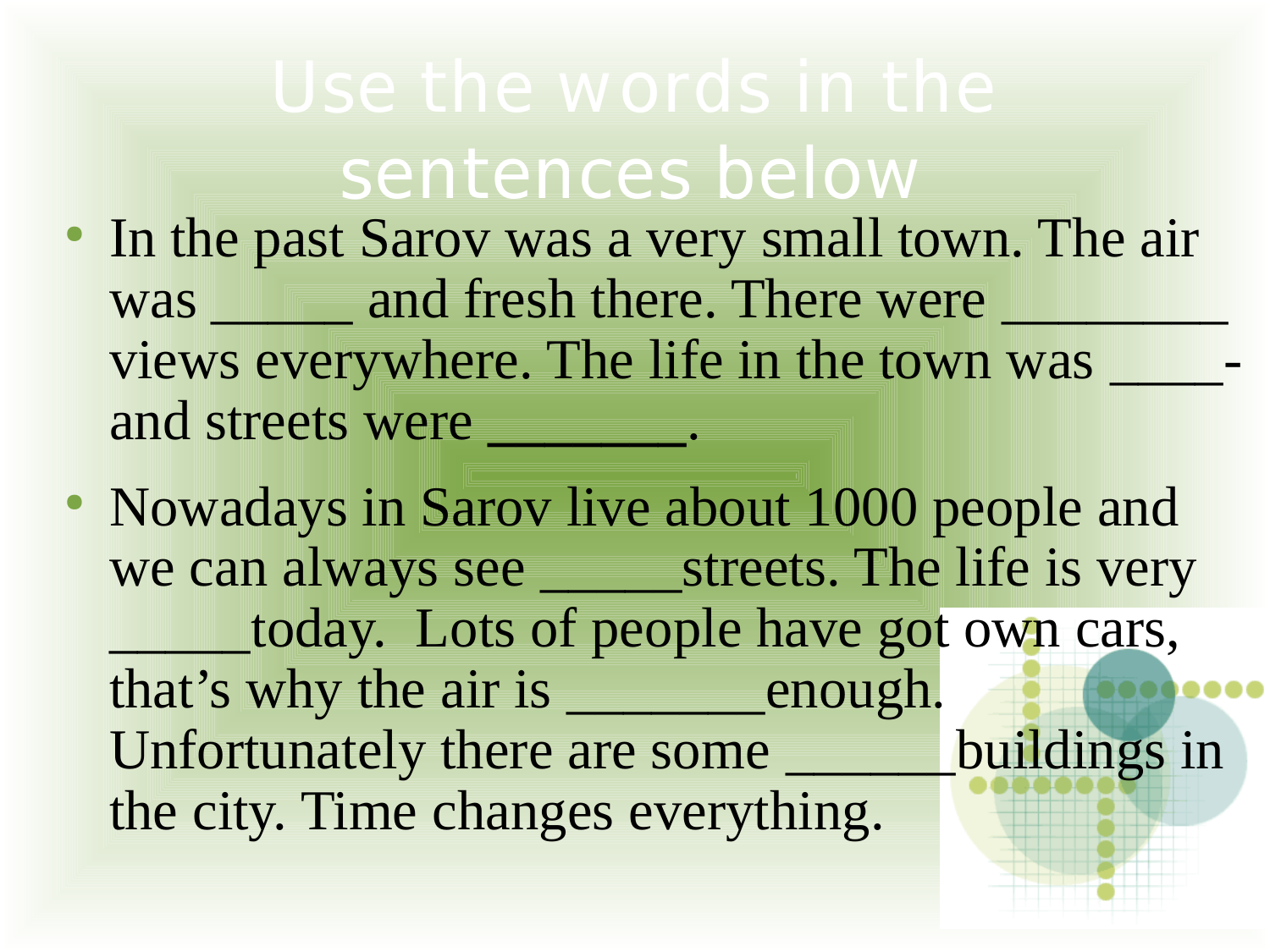

# Use the words in the sentences below
In the past Sarov was a very small town. The air was _____ and fresh there. There were ________ views everywhere. The life in the town was ____-and streets were _______.
Nowadays in Sarov live about 1000 people and we can always see _____streets. The life is very _____today.  Lots of people have got own cars, that’s why the air is _______enough. Unfortunately there are some ______buildings in the city. Time changes everything.